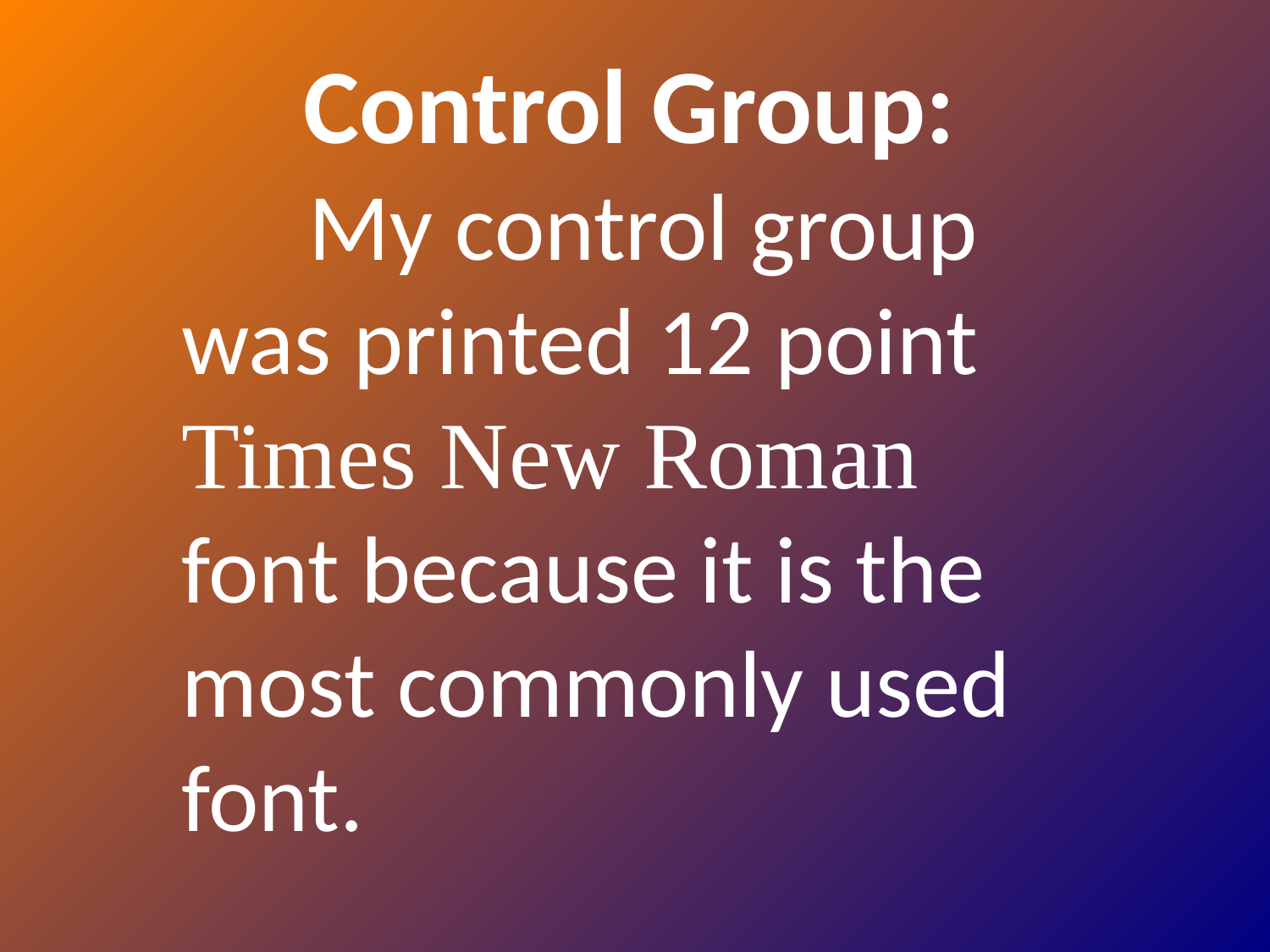

Control Group:
	My control group was printed 12 point Times New Roman font because it is the most commonly used font.